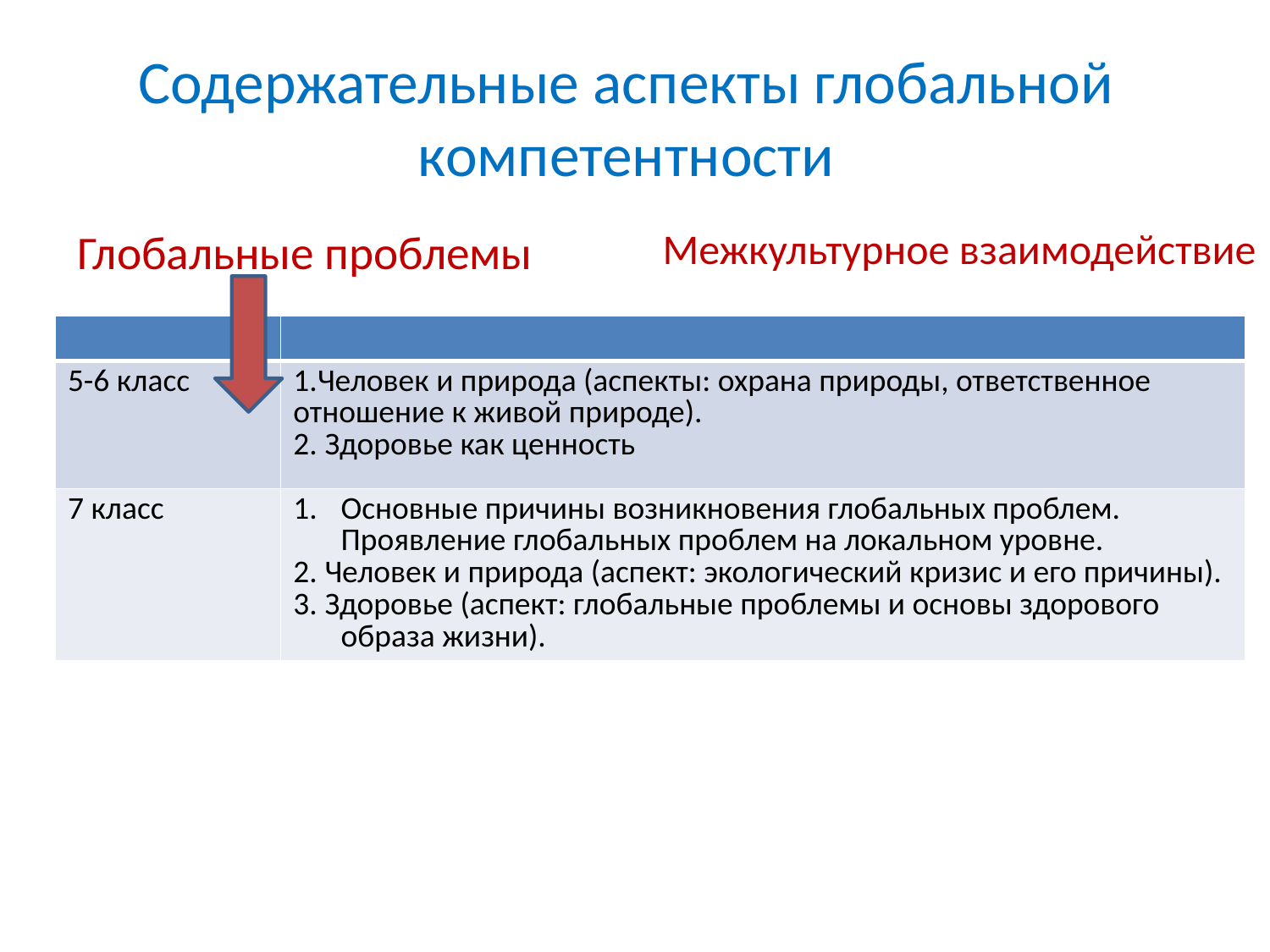

# Содержательные аспекты глобальной компетентности
Глобальные проблемы
Межкультурное взаимодействие

|  |  |
| --- | --- |
| 5-6 класс | 1.Человек и природа (аспекты: охрана природы, ответственное отношение к живой природе). 2. Здоровье как ценность |
| 7 класс | Основные причины возникновения глобальных проблем. Проявление глобальных проблем на локальном уровне. 2. Человек и природа (аспект: экологический кризис и его причины). 3. Здоровье (аспект: глобальные проблемы и основы здорового образа жизни). |